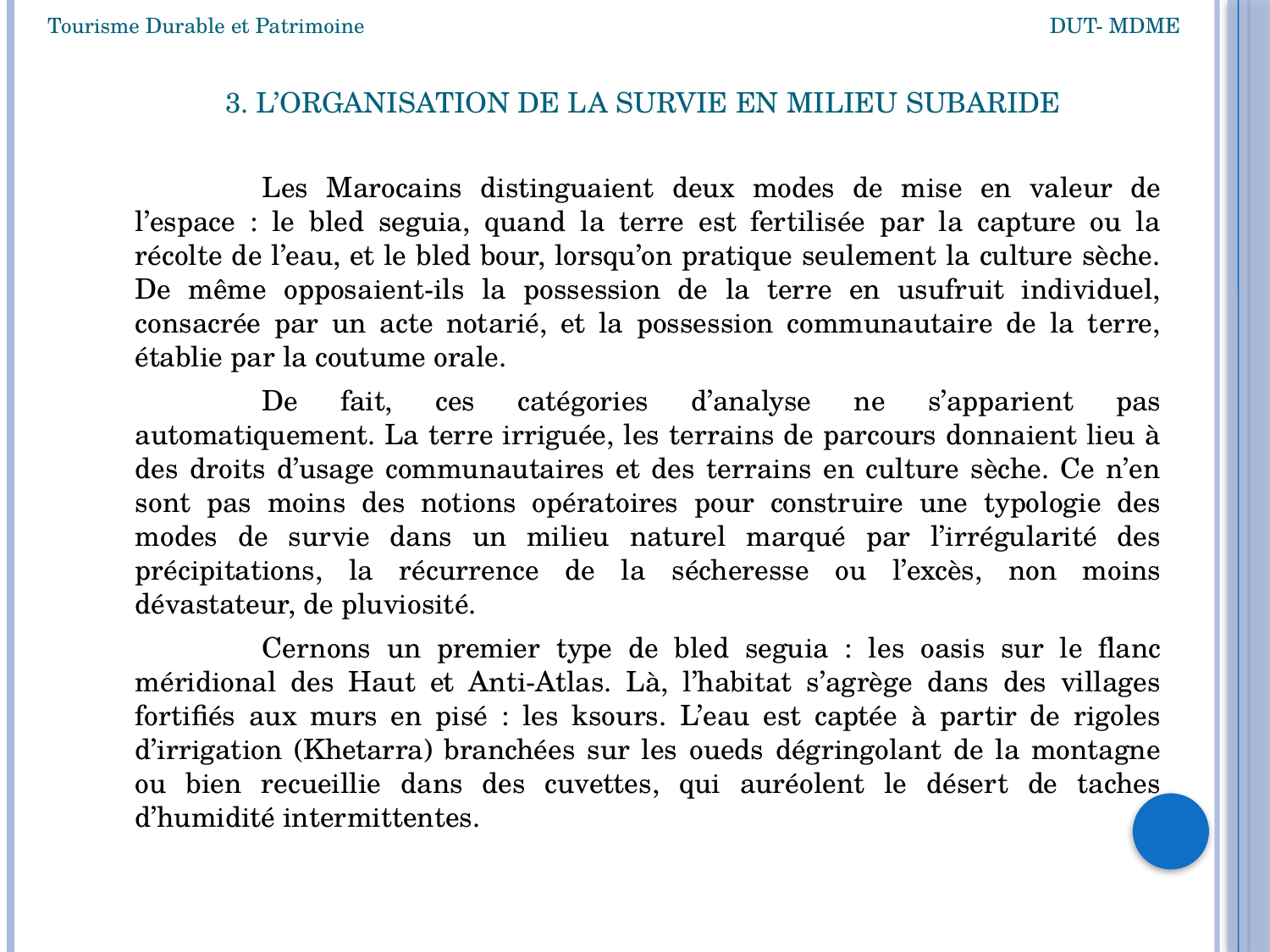

Tourisme Durable et Patrimoine                                                                                                                    DUT- MDME
# 3. L’ORGANISATION DE LA SURVIE EN MILIEU SUBARIDE
		Les Marocains distinguaient deux modes de mise en valeur de l’espace : le bled seguia, quand la terre est fertilisée par la capture ou la récolte de l’eau, et le bled bour, lorsqu’on pratique seulement la culture sèche. De même opposaient-ils la possession de la terre en usufruit individuel, consacrée par un acte notarié, et la possession communautaire de la terre, établie par la coutume orale.
		De fait, ces catégories d’analyse ne s’apparient pas automatiquement. La terre irriguée, les terrains de parcours donnaient lieu à des droits d’usage communautaires et des terrains en culture sèche. Ce n’en sont pas moins des notions opératoires pour construire une typologie des modes de survie dans un milieu naturel marqué par l’irrégularité des précipitations, la récurrence de la sécheresse ou l’excès, non moins dévastateur, de pluviosité.
		Cernons un premier type de bled seguia : les oasis sur le flanc méridional des Haut et Anti-Atlas. Là, l’habitat s’agrège dans des villages fortifiés aux murs en pisé : les ksours. L’eau est captée à partir de rigoles d’irrigation (Khetarra) branchées sur les oueds dégringolant de la montagne ou bien recueillie dans des cuvettes, qui auréolent le désert de taches d’humidité intermittentes.